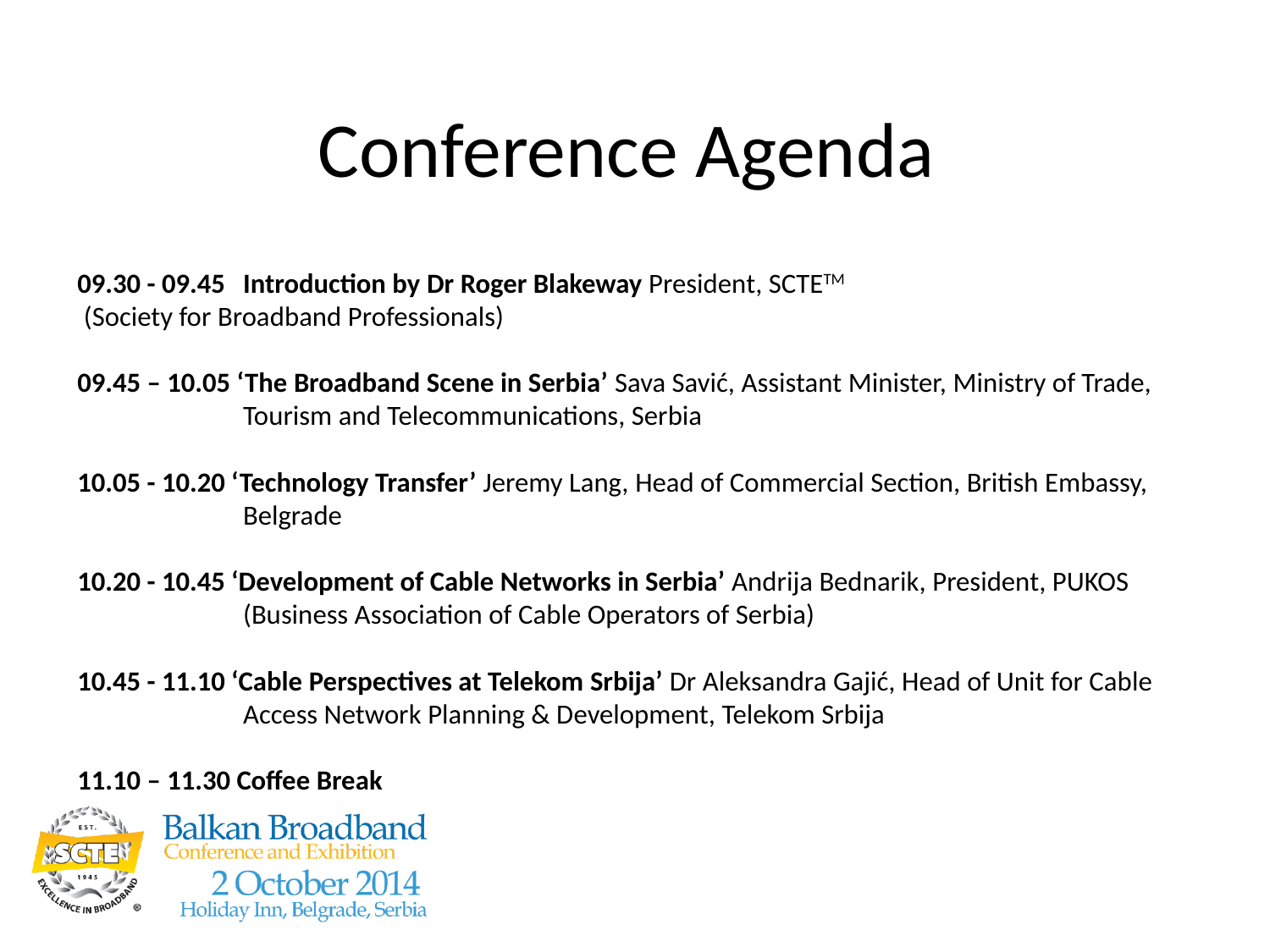

# Conference Agenda

09.30 - 09.45 	Introduction by Dr Roger Blakeway President, SCTETM
 (Society for Broadband Professionals)

09.45 – 10.05 ‘The Broadband Scene in Serbia’ Sava Savić, Assistant Minister, Ministry of Trade, Tourism and Telecommunications, Serbia

10.05 - 10.20 ‘Technology Transfer’ Jeremy Lang, Head of Commercial Section, British Embassy, Belgrade

10.20 - 10.45 ‘Development of Cable Networks in Serbia’ Andrija Bednarik, President, PUKOS (Business Association of Cable Operators of Serbia)

10.45 - 11.10 ‘Cable Perspectives at Telekom Srbija’ Dr Aleksandra Gajić, Head of Unit for Cable Access Network Planning & Development, Telekom Srbija

11.10 – 11.30 Coffee Break